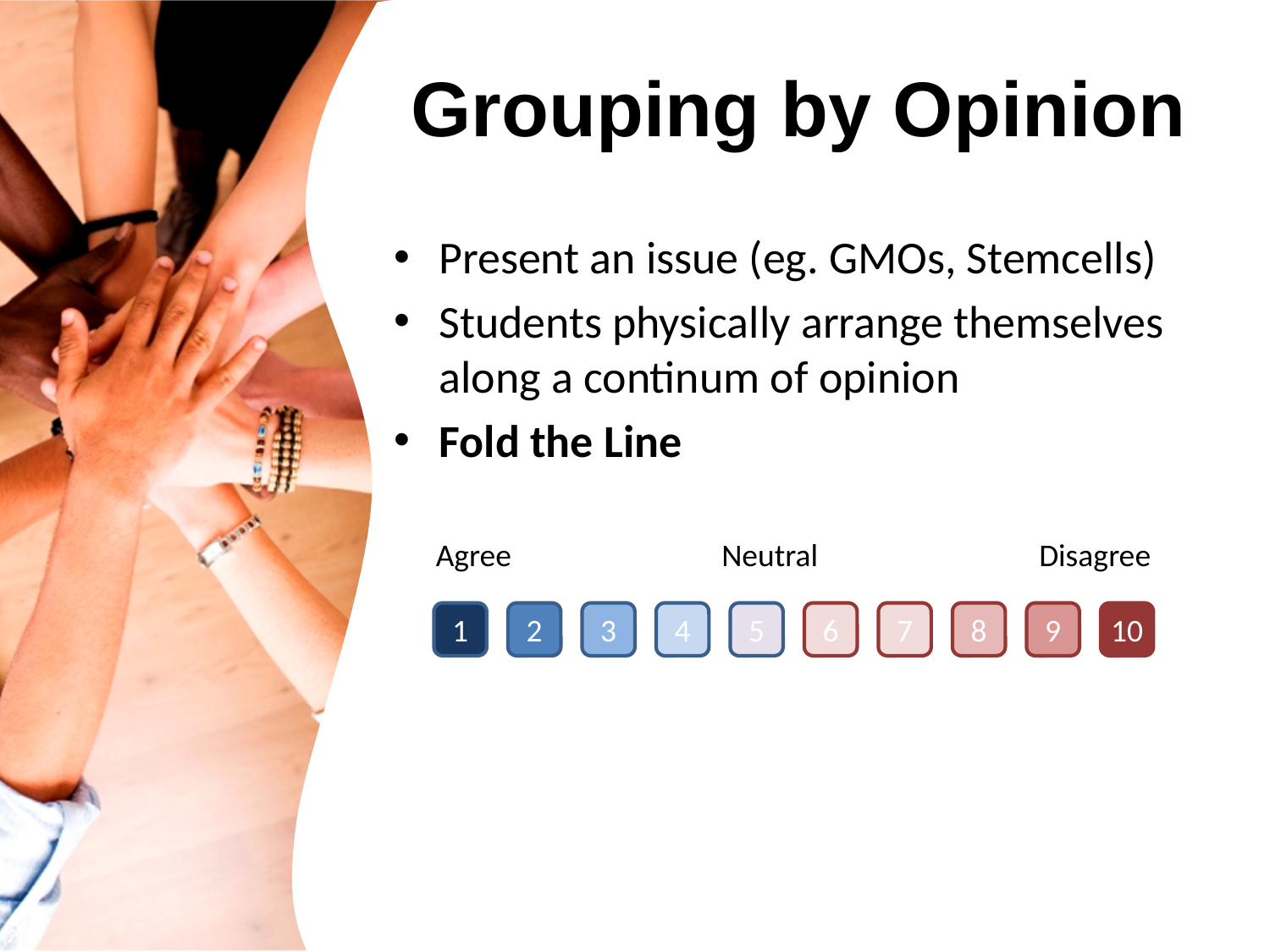

# Grouping by Opinion
Present an issue (eg. GMOs, Stemcells)
Students physically arrange themselves along a continum of opinion
Fold the Line
Agree
Neutral
Disagree
1
2
3
4
5
6
7
8
9
10